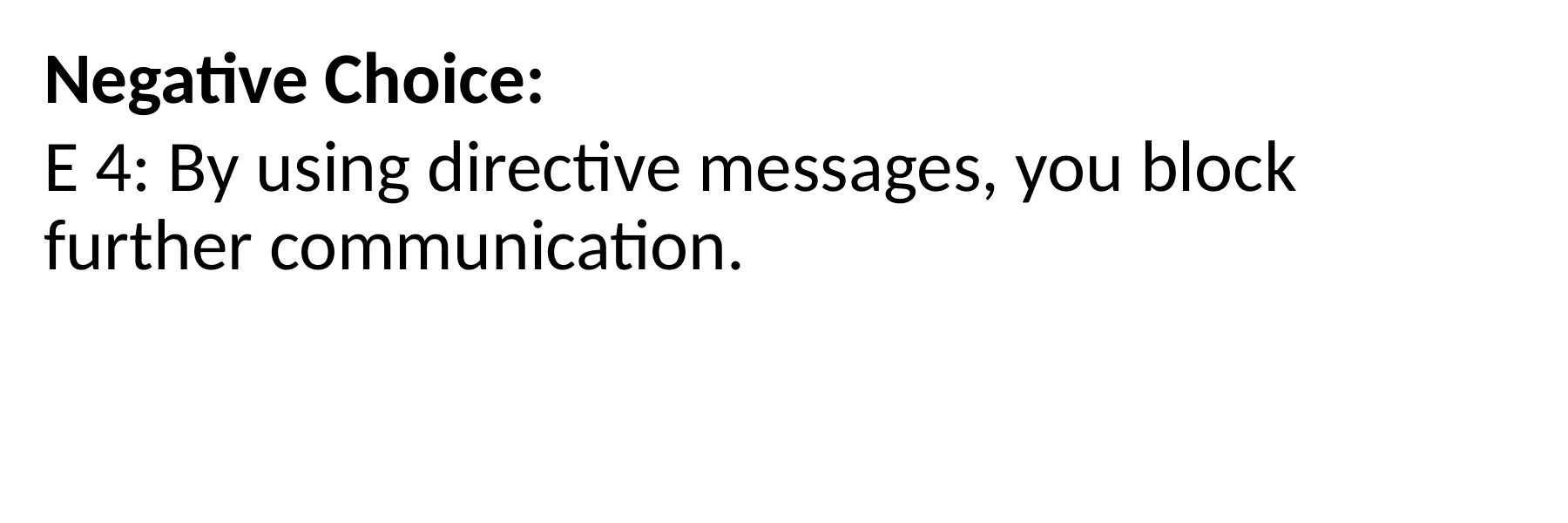

Negative Choice:
E 4: By using directive messages, you block further communication.